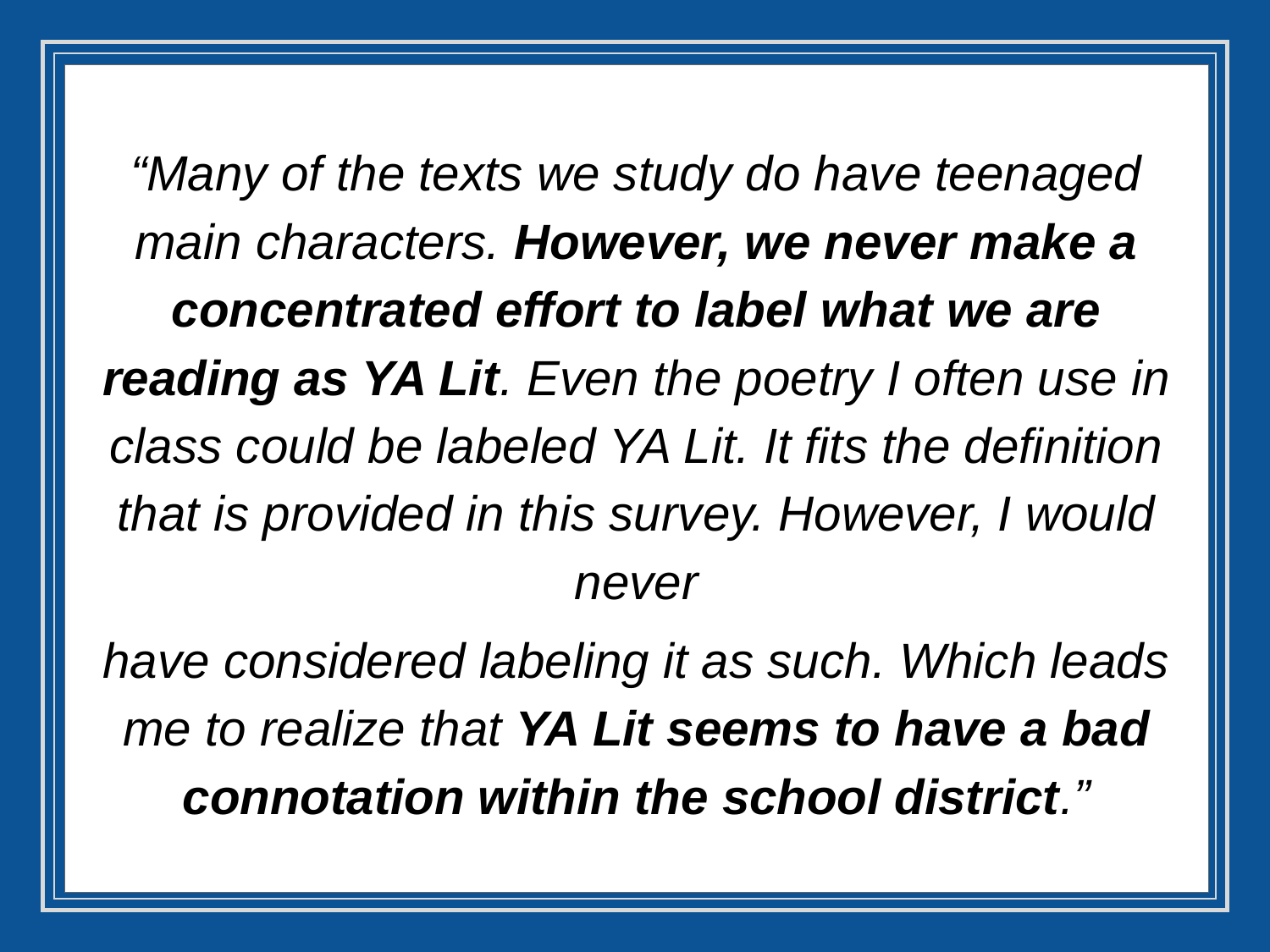

“Many of the texts we study do have teenaged main characters. However, we never make a concentrated effort to label what we are reading as YA Lit. Even the poetry I often use in class could be labeled YA Lit. It fits the definition that is provided in this survey. However, I would never
have considered labeling it as such. Which leads me to realize that YA Lit seems to have a bad connotation within the school district.”